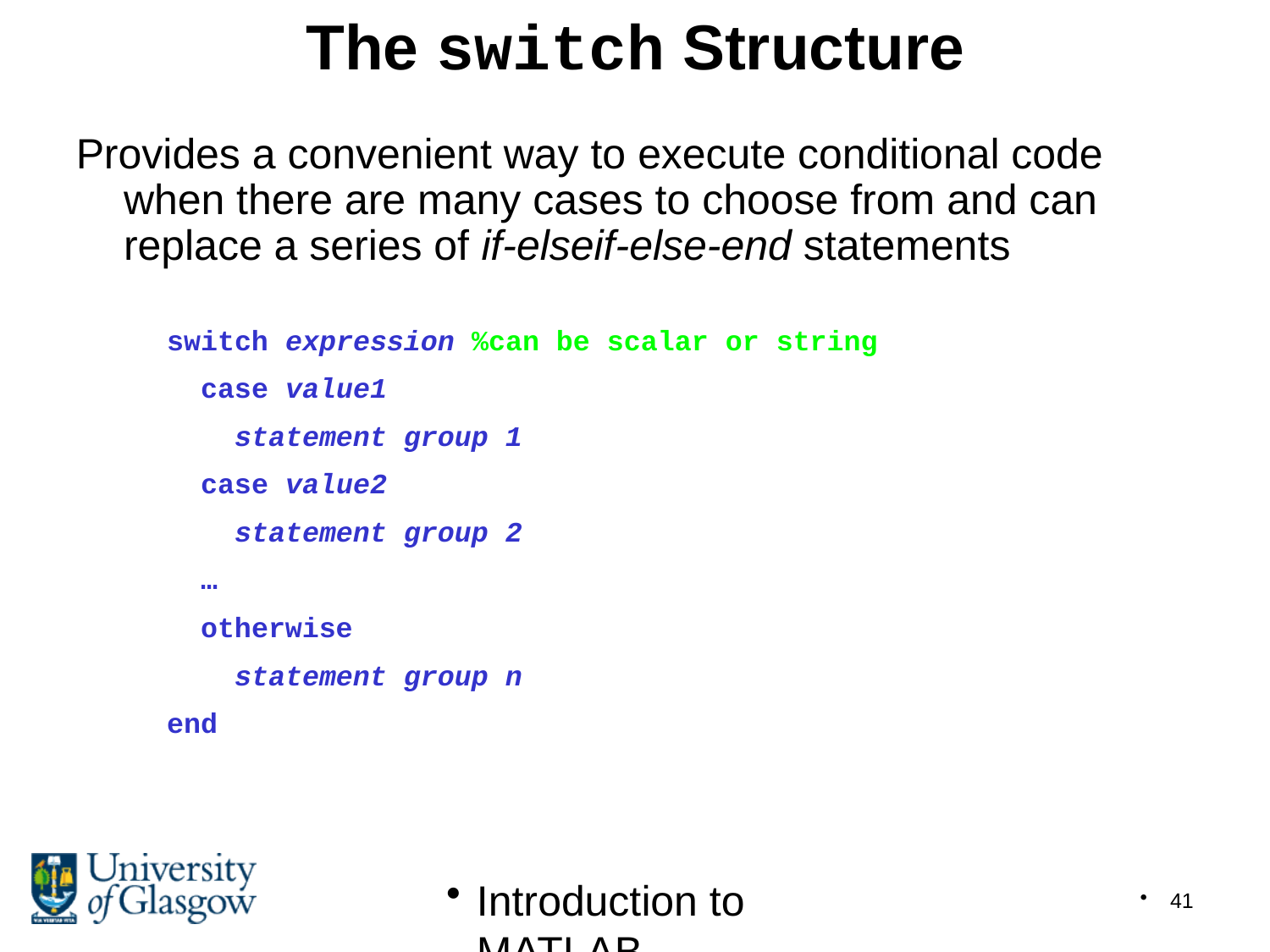

# The switch Structure
Provides a convenient way to execute conditional code when there are many cases to choose from and can replace a series of if-elseif-else-end statements
switch expression %can be scalar or string
  case value1
    statement group 1
  case value2
    statement group 2
  …
  otherwise
    statement group n
end
Introduction to MATLAB
41